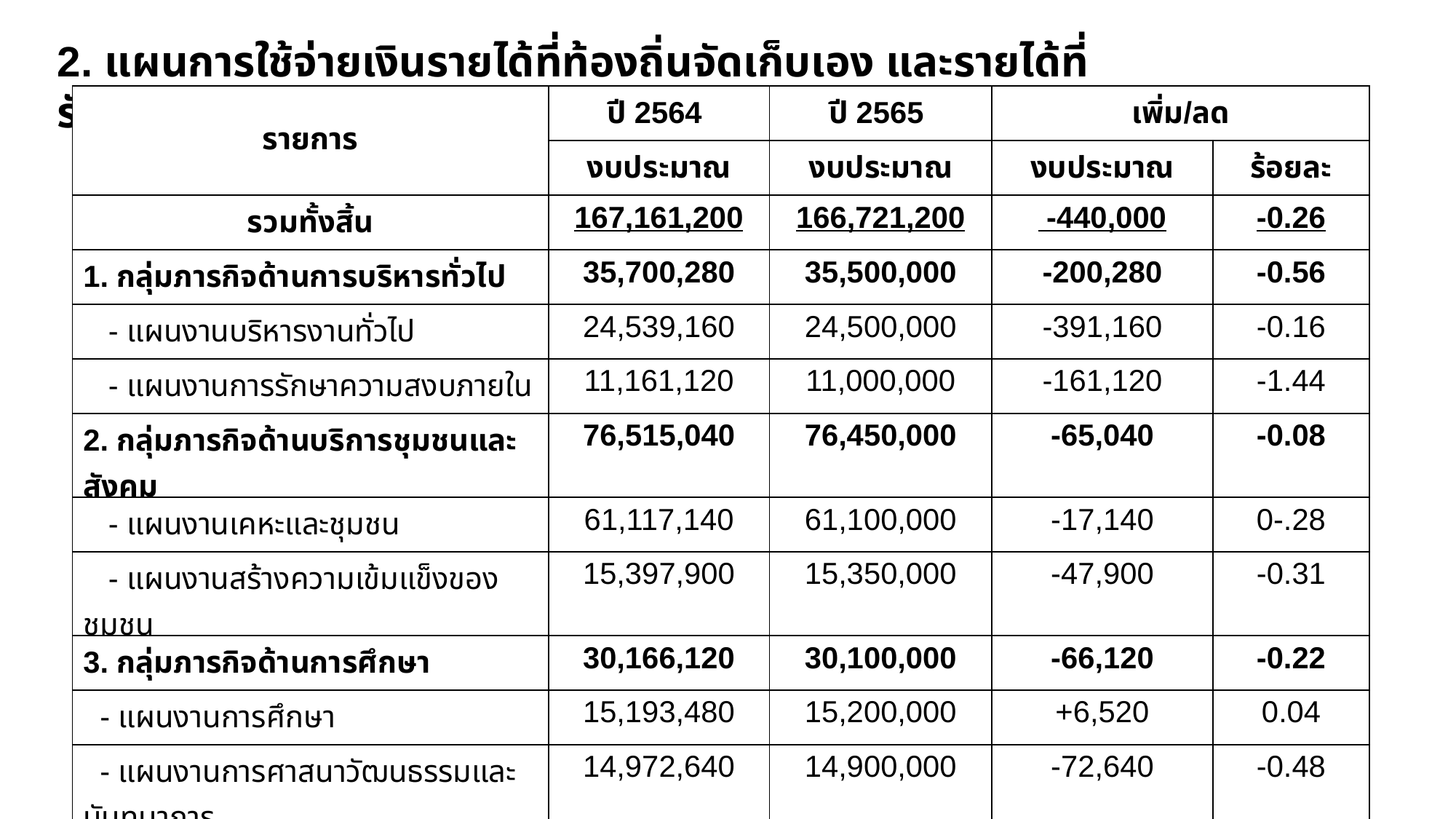

2. แผนการใช้จ่ายเงินรายได้ที่ท้องถิ่นจัดเก็บเอง และรายได้ที่รัฐบาลจัดเก็บให้และจัดสรรให้
| รายการ | ปี 2564 | ปี 2565 | เพิ่ม/ลด |  |
| --- | --- | --- | --- | --- |
|  | งบประมาณ | งบประมาณ | งบประมาณ | ร้อยละ |
| รวมทั้งสิ้น | 167,161,200 | 166,721,200 | -440,000 | -0.26 |
| 1. กลุ่มภารกิจด้านการบริหารทั่วไป | 35,700,280 | 35,500,000 | -200,280 | -0.56 |
| - แผนงานบริหารงานทั่วไป | 24,539,160 | 24,500,000 | -391,160 | -0.16 |
| - แผนงานการรักษาความสงบภายใน | 11,161,120 | 11,000,000 | -161,120 | -1.44 |
| 2. กลุ่มภารกิจด้านบริการชุมชนและสังคม | 76,515,040 | 76,450,000 | -65,040 | -0.08 |
| - แผนงานเคหะและชุมชน | 61,117,140 | 61,100,000 | -17,140 | 0-.28 |
| - แผนงานสร้างความเข้มแข็งของชุมชน | 15,397,900 | 15,350,000 | -47,900 | -0.31 |
| 3. กลุ่มภารกิจด้านการศึกษา | 30,166,120 | 30,100,000 | -66,120 | -0.22 |
| - แผนงานการศึกษา | 15,193,480 | 15,200,000 | +6,520 | 0.04 |
| - แผนงานการศาสนาวัฒนธรรมและนันทนาการ | 14,972,640 | 14,900,000 | -72,640 | -0.48 |